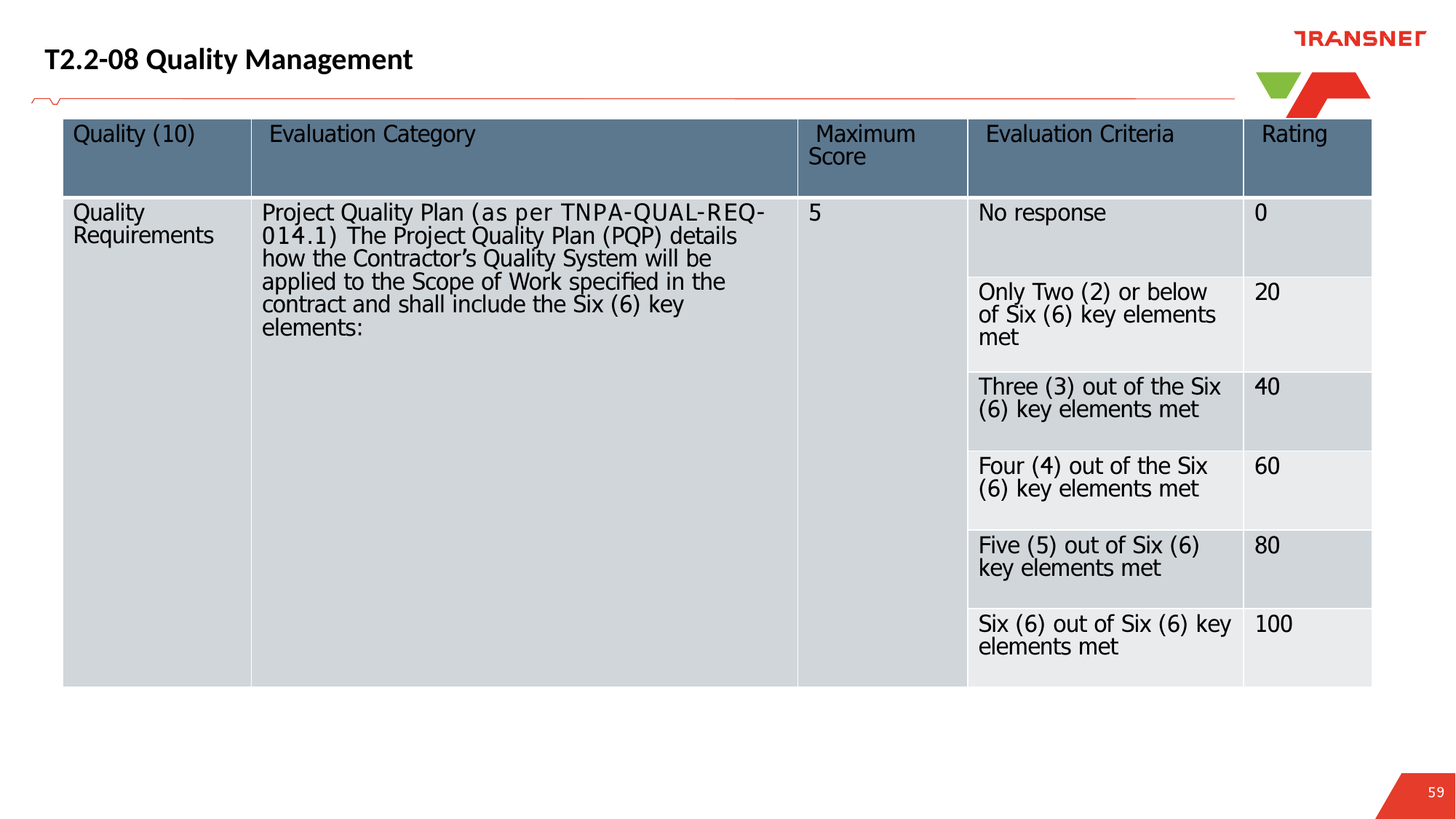

# T2.2-08 Quality Management
| Quality (10) | Evaluation Category | Maximum Score | Evaluation Criteria | Rating |
| --- | --- | --- | --- | --- |
| Quality Requirements | Project Quality Plan (as per TNPA-QUAL-REQ- 014.1) The Project Quality Plan (PQP) details how the Contractor’s Quality System will be applied to the Scope of Work specified in the contract and shall include the Six (6) key elements: | 5 | No response | 0 |
|  |  |  | Only Two (2) or below of Six (6) key elements met | 20 |
|  |  |  | Three (3) out of the Six (6) key elements met | 40 |
|  |  |  | Four (4) out of the Six (6) key elements met | 60 |
|  |  |  | Five (5) out of Six (6) key elements met | 80 |
|  |  |  | Six (6) out of Six (6) key elements met | 100 |